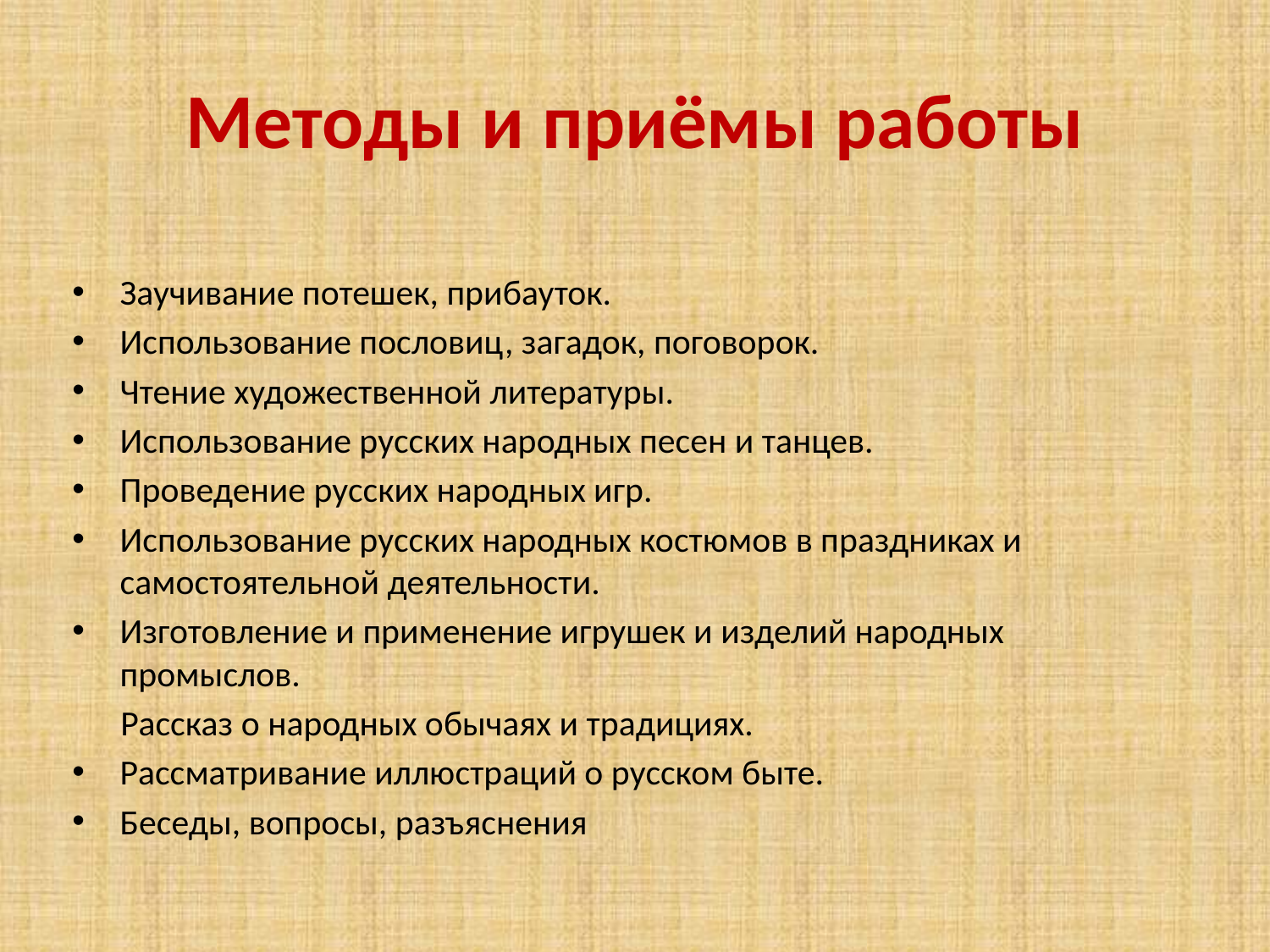

# Методы и приёмы работы

Заучивание потешек, прибауток.
Использование пословиц, загадок, поговорок.
Чтение художественной литературы.
Использование русских народных песен и танцев.
Проведение русских народных игр.
Использование русских народных костюмов в праздниках и самостоятельной деятельности.
Изготовление и применение игрушек и изделий народных промыслов.
      Рассказ о народных обычаях и традициях.
Рассматривание иллюстраций о русском быте.
Беседы, вопросы, разъяснения